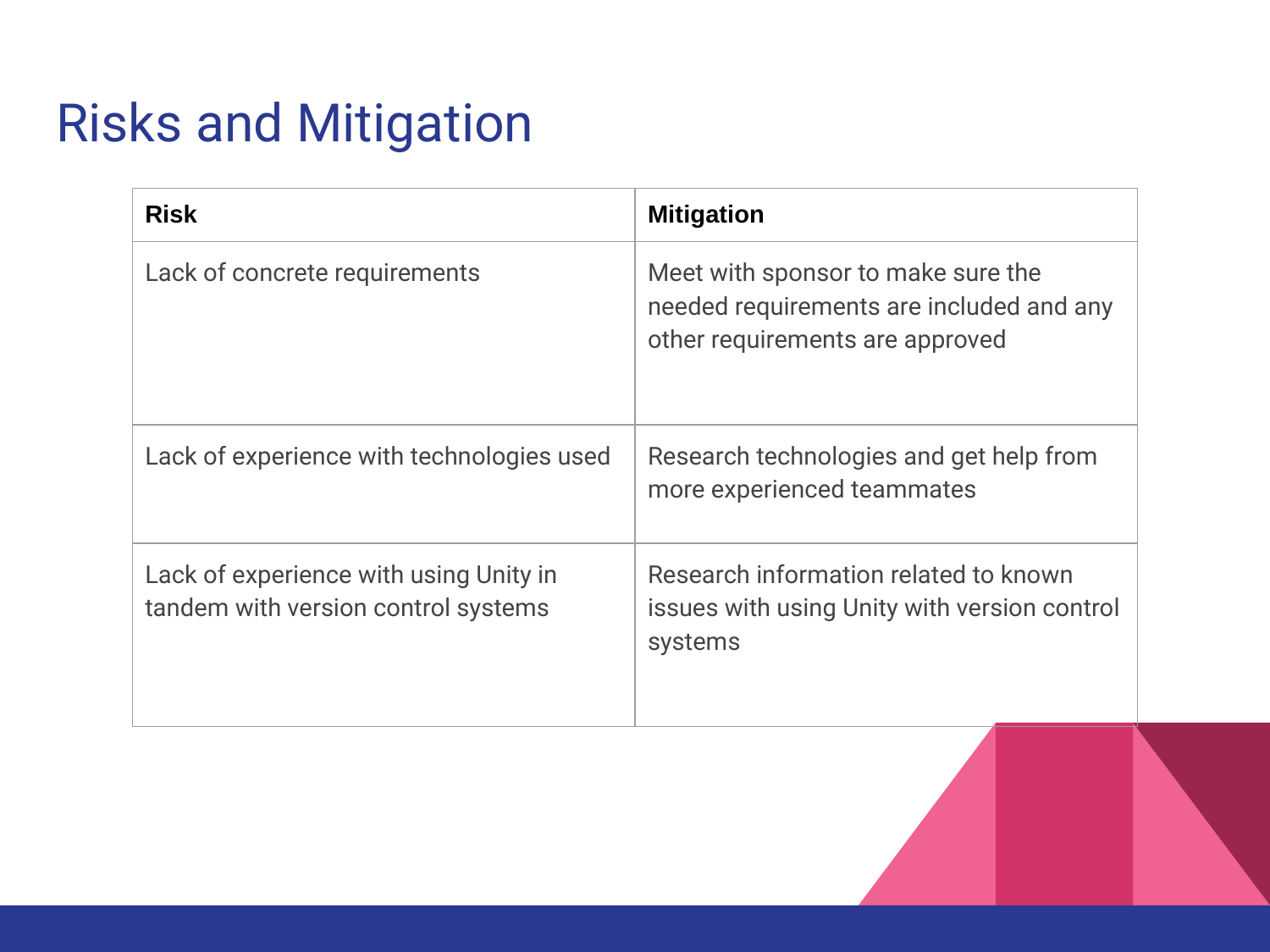

# Risks and Mitigation
| Risk | Mitigation |
| --- | --- |
| Lack of concrete requirements | Meet with sponsor to make sure the needed requirements are included and any other requirements are approved |
| Lack of experience with technologies used | Research technologies and get help from more experienced teammates |
| Lack of experience with using Unity in tandem with version control systems | Research information related to known issues with using Unity with version control systems |